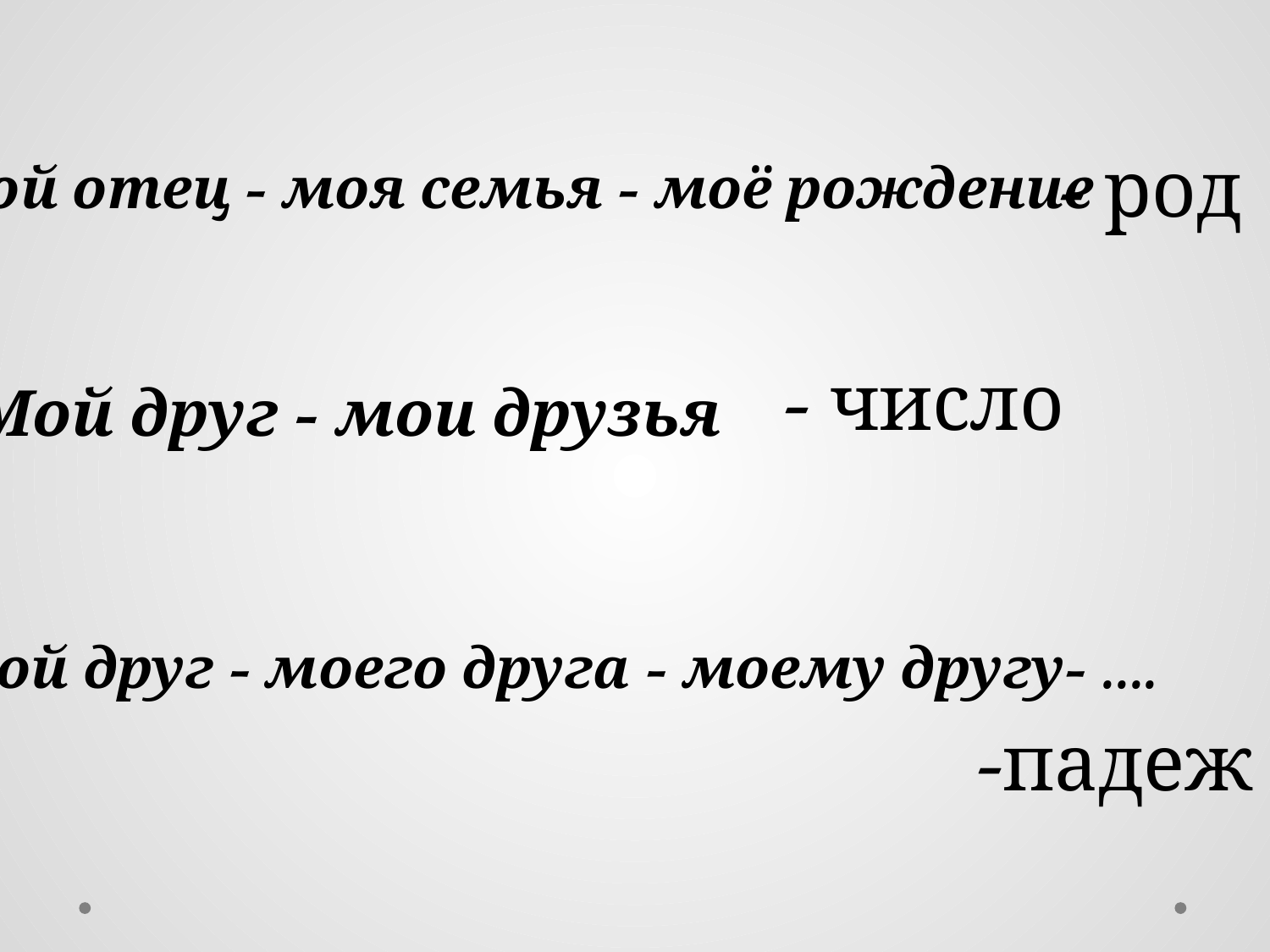

- род
Мой отец - моя семья - моё рождение
- число
Мой друг - мои друзья
Мой друг - моего друга - моему другу- ....
-падеж